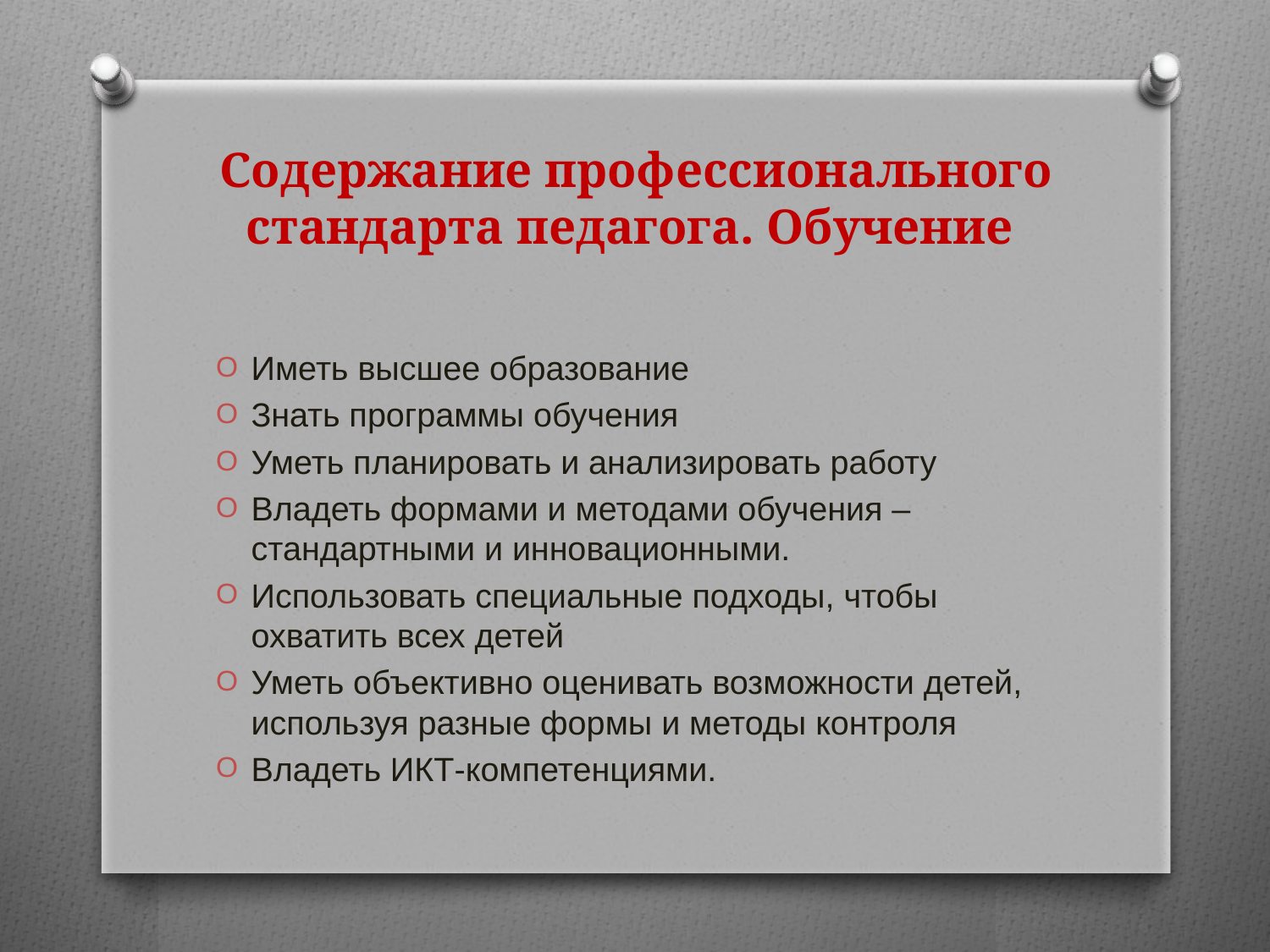

# Содержание профессионального стандарта педагога. Обучение

Иметь высшее образование
Знать программы обучения
Уметь планировать и анализировать работу
Владеть формами и методами обучения – стандартными и инновационными.
Использовать специальные подходы, чтобы охватить всех детей
Уметь объективно оценивать возможности детей, используя разные формы и методы контроля
Владеть ИКТ-компетенциями.